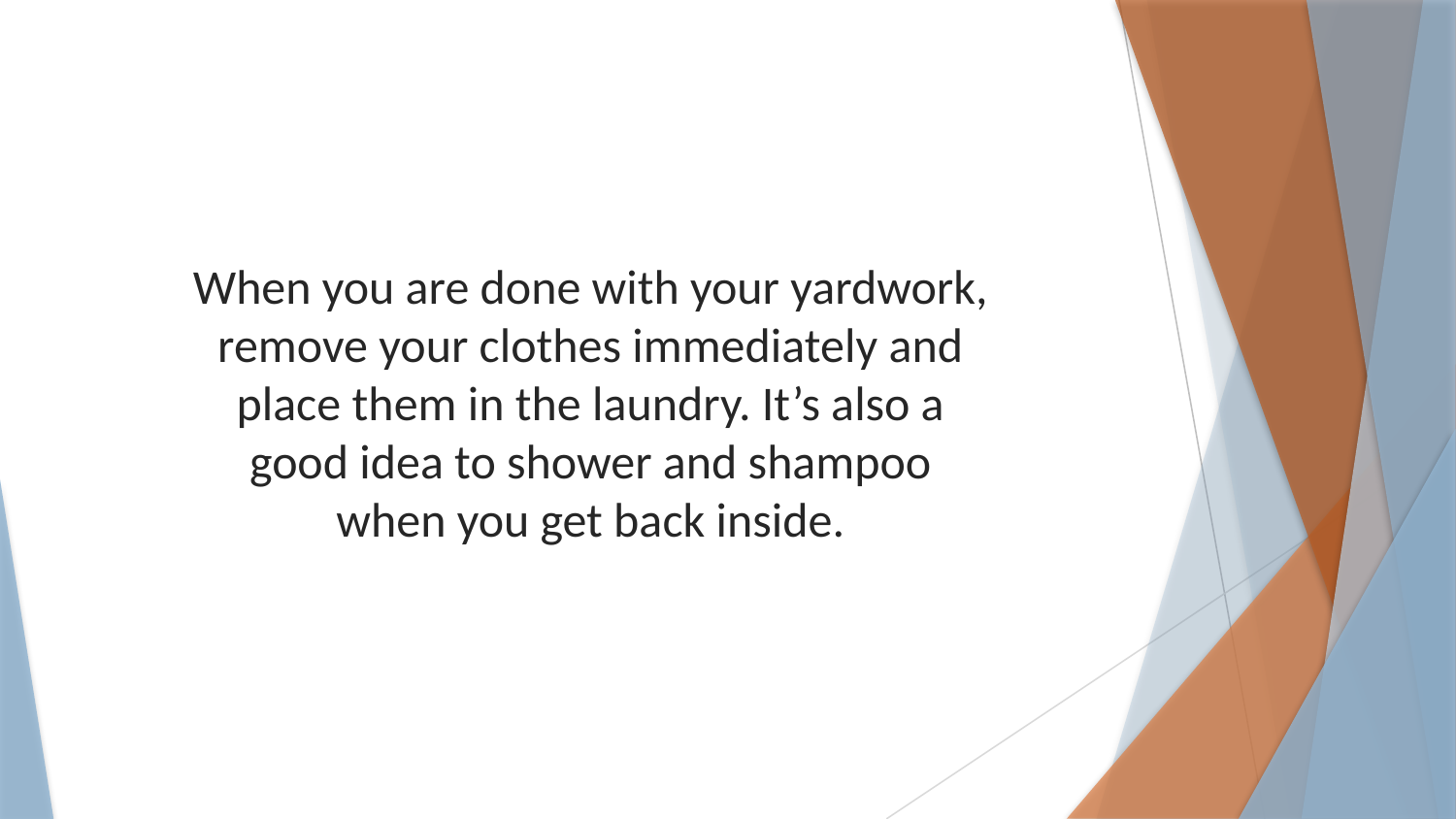

When you are done with your yardwork, remove your clothes immediately and place them in the laundry. It’s also a good idea to shower and shampoo when you get back inside.